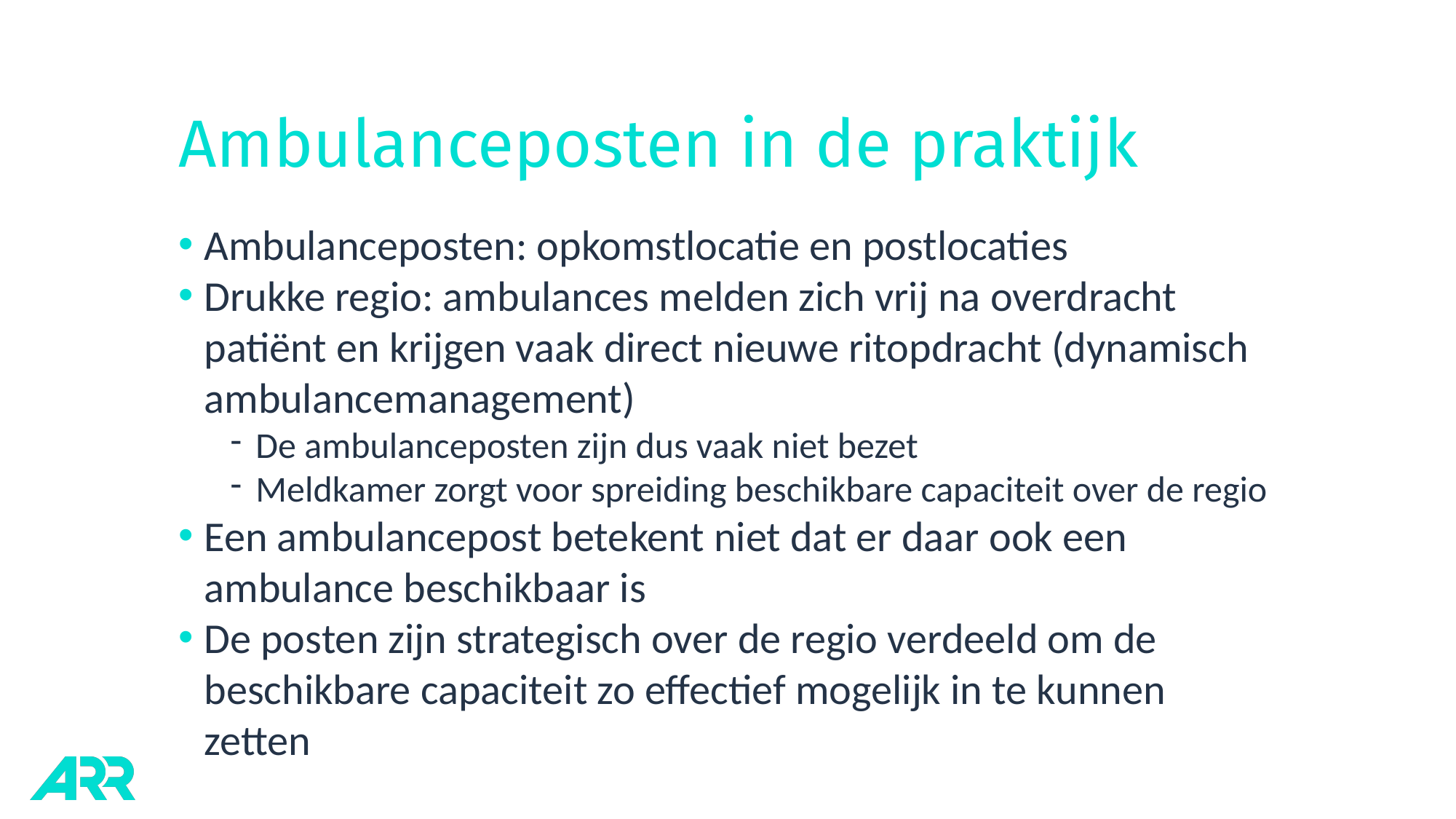

# Ambulanceposten in de praktijk
Ambulanceposten: opkomstlocatie en postlocaties
Drukke regio: ambulances melden zich vrij na overdracht patiënt en krijgen vaak direct nieuwe ritopdracht (dynamisch ambulancemanagement)
De ambulanceposten zijn dus vaak niet bezet
Meldkamer zorgt voor spreiding beschikbare capaciteit over de regio
Een ambulancepost betekent niet dat er daar ook een ambulance beschikbaar is
De posten zijn strategisch over de regio verdeeld om de beschikbare capaciteit zo effectief mogelijk in te kunnen zetten